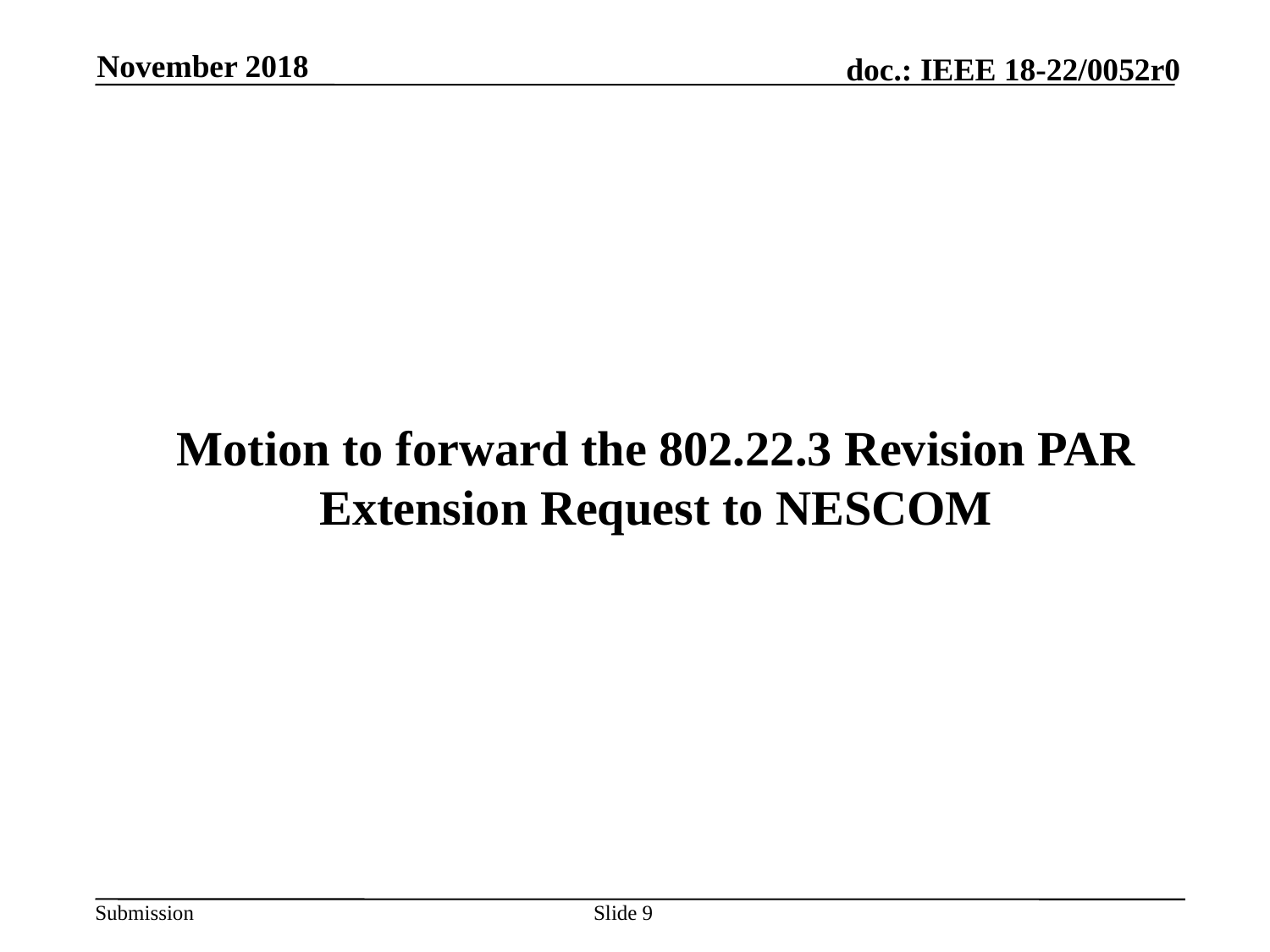

November 2018
# Motion to forward the 802.22.3 Revision PAR Extension Request to NESCOM
Slide 9